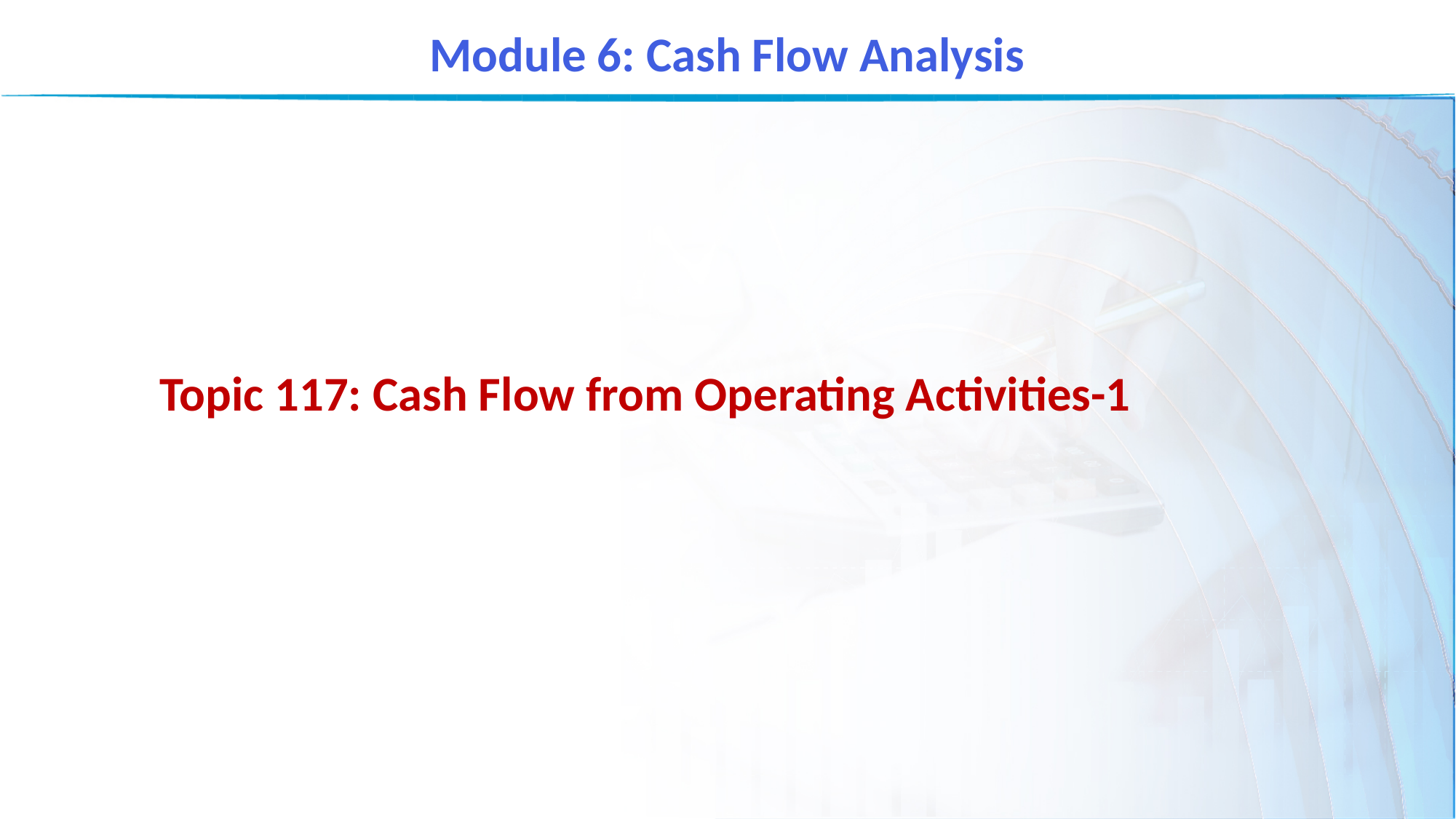

Module 6: Cash Flow Analysis
Topic 117: Cash Flow from Operating Activities-1